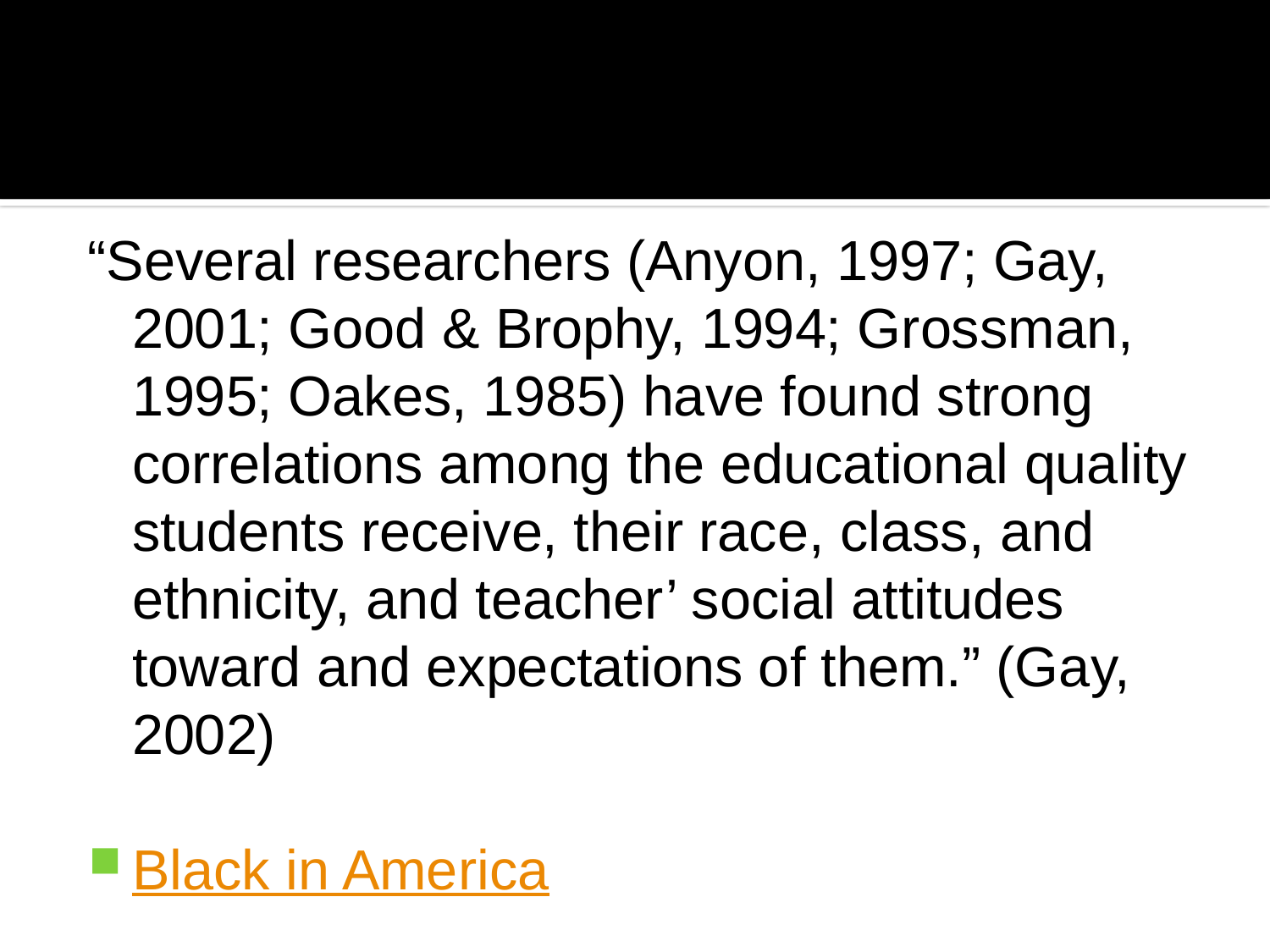

“Several researchers (Anyon, 1997; Gay, 2001; Good & Brophy, 1994; Grossman, 1995; Oakes, 1985) have found strong correlations among the educational quality students receive, their race, class, and ethnicity, and teacher’ social attitudes toward and expectations of them.” (Gay, 2002)

Black in America